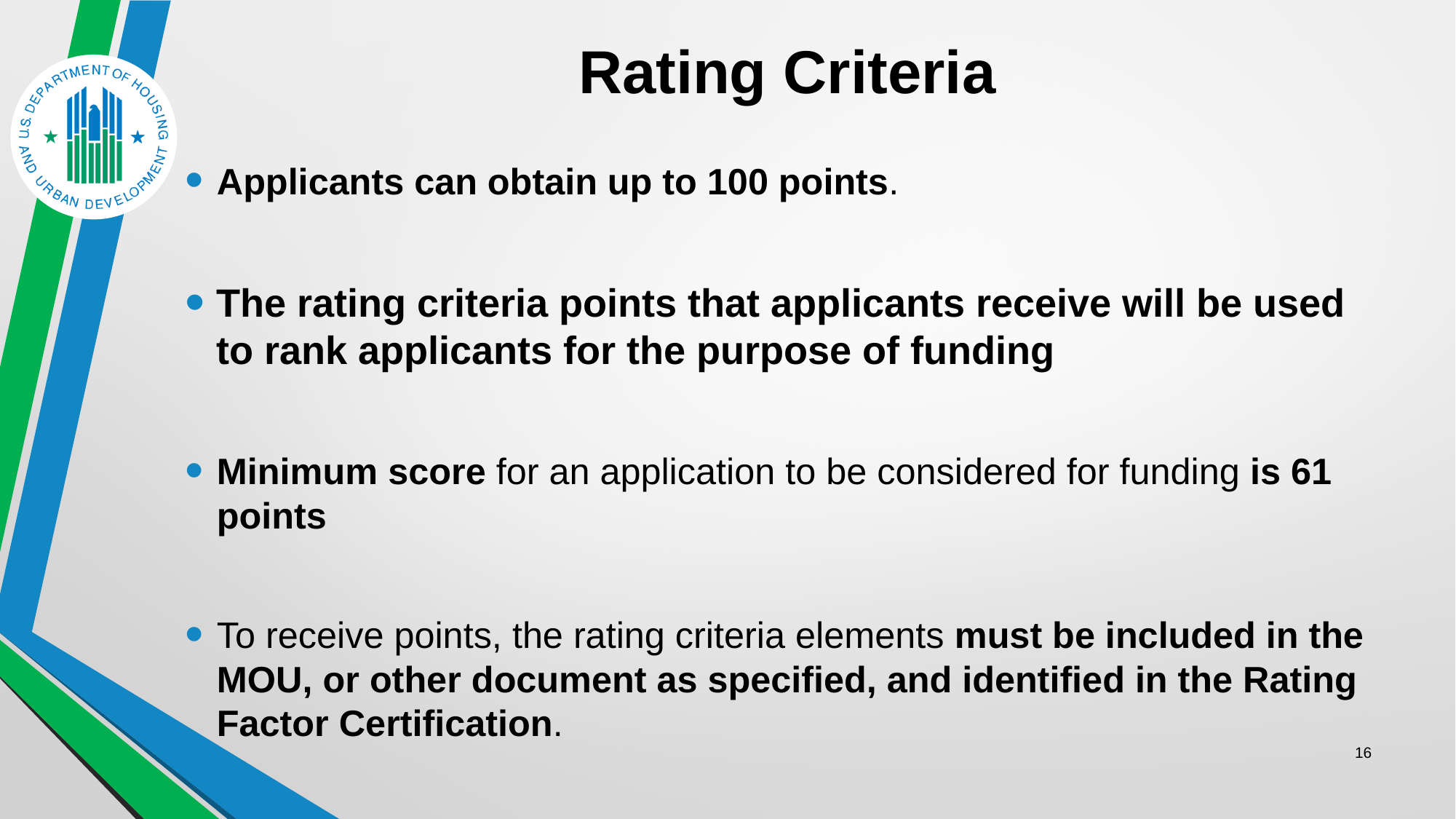

# Rating Criteria
Applicants can obtain up to 100 points.

The rating criteria points that applicants receive will be used to rank applicants for the purpose of funding

Minimum score for an application to be considered for funding is 61 points

To receive points, the rating criteria elements must be included in the MOU, or other document as specified, and identified in the Rating Factor Certification.
16